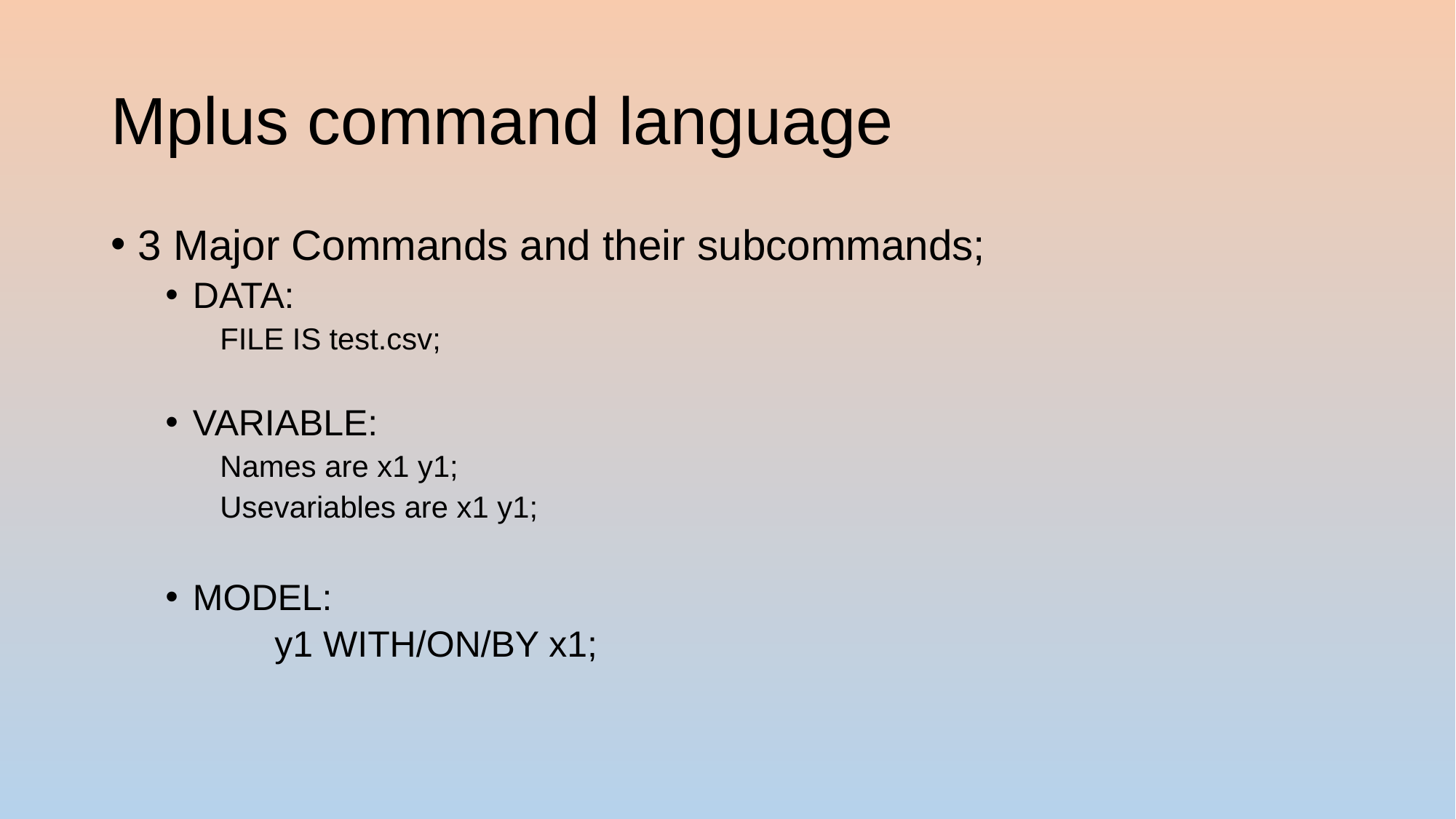

# Mplus command language
3 Major Commands and their subcommands;
DATA:
FILE IS test.csv;

VARIABLE:
Names are x1 y1;
Usevariables are x1 y1;

MODEL:
	y1 WITH/ON/BY x1;